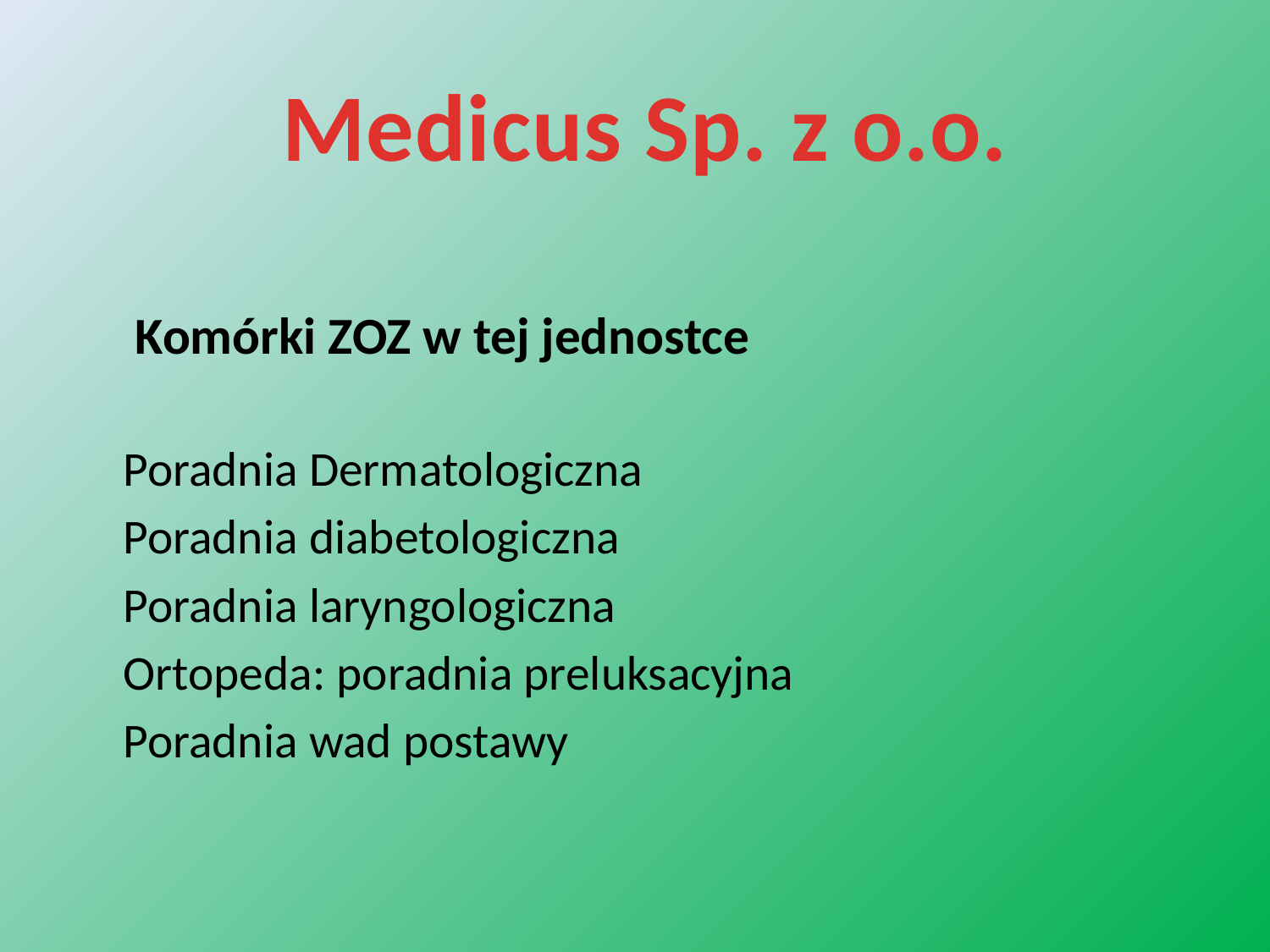

Medicus Sp. z o.o.

	 Komórki ZOZ w tej jednostce
Poradnia Dermatologiczna
	Poradnia diabetologiczna
	Poradnia laryngologiczna
	Ortopeda: poradnia preluksacyjna
	Poradnia wad postawy